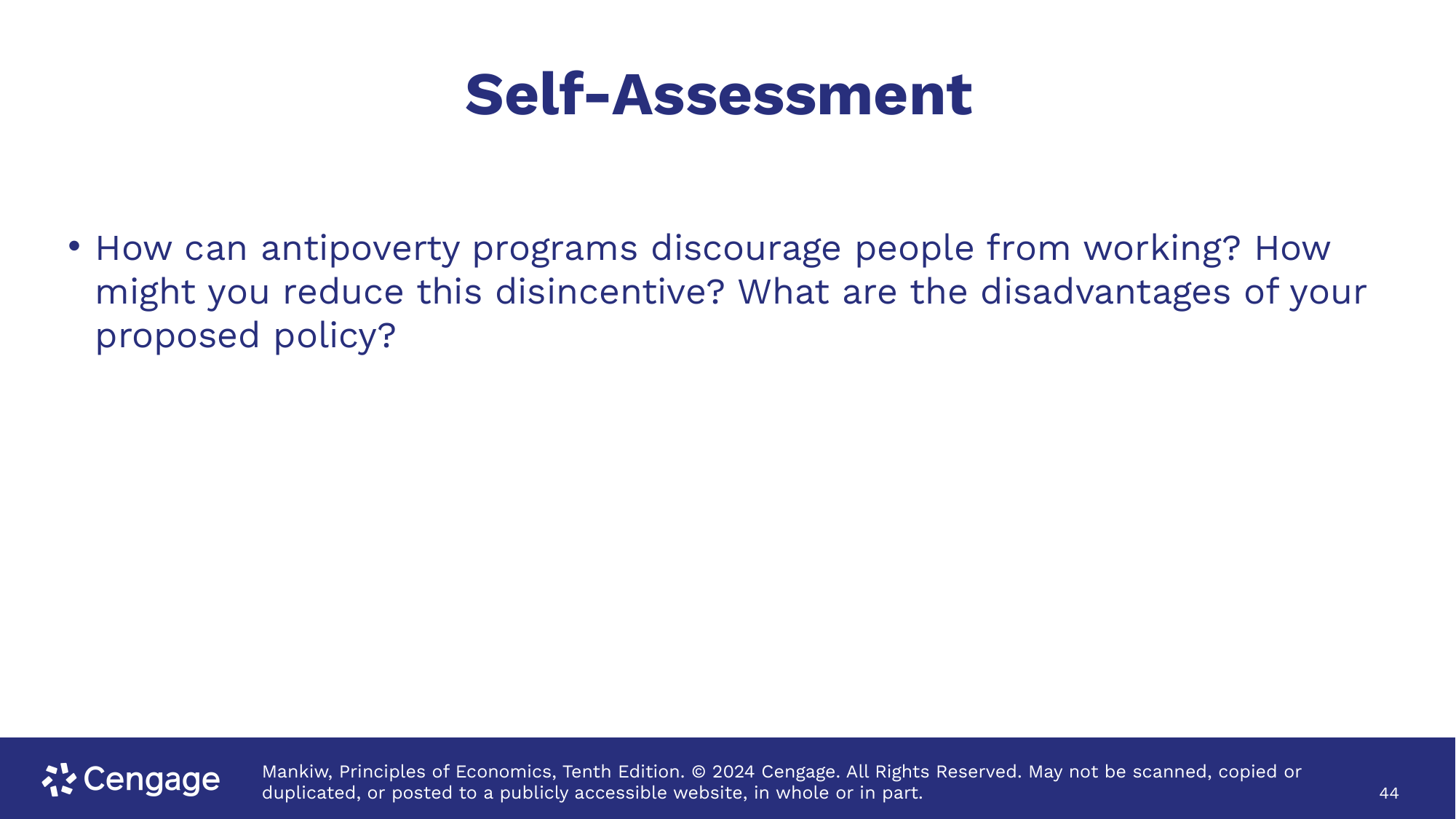

# Self-Assessment
How can antipoverty programs discourage people from working? How might you reduce this disincentive? What are the disadvantages of your proposed policy?